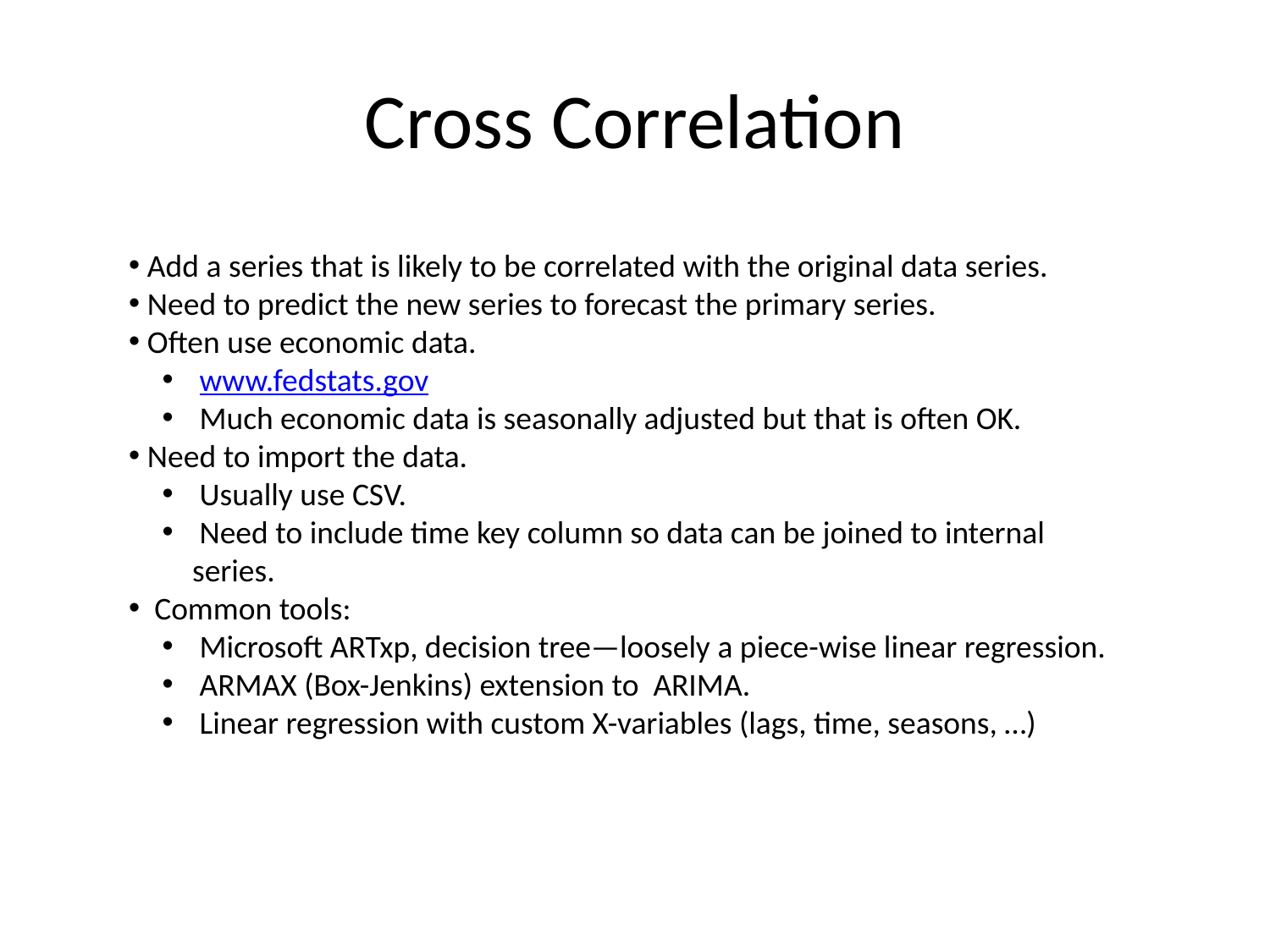

# Cross Correlation
 Add a series that is likely to be correlated with the original data series.
 Need to predict the new series to forecast the primary series.
 Often use economic data.
 www.fedstats.gov
 Much economic data is seasonally adjusted but that is often OK.
 Need to import the data.
 Usually use CSV.
 Need to include time key column so data can be joined to internal series.
  Common tools:
 Microsoft ARTxp, decision tree—loosely a piece-wise linear regression.
 ARMAX (Box-Jenkins) extension to  ARIMA.
 Linear regression with custom X-variables (lags, time, seasons, …)